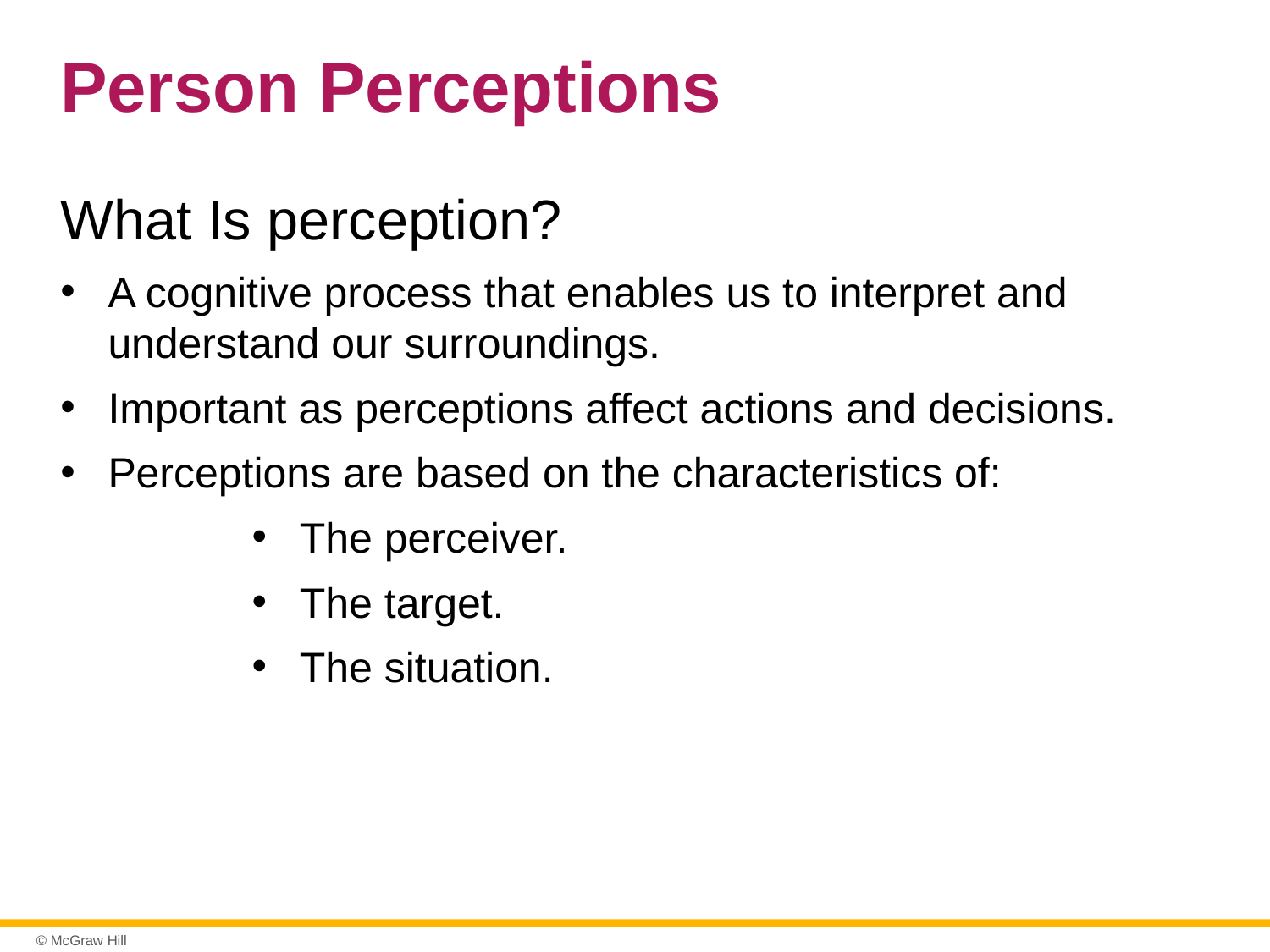

# Person Perceptions
What Is perception?
A cognitive process that enables us to interpret and understand our surroundings.
Important as perceptions affect actions and decisions.
Perceptions are based on the characteristics of:
The perceiver.
The target.
The situation.